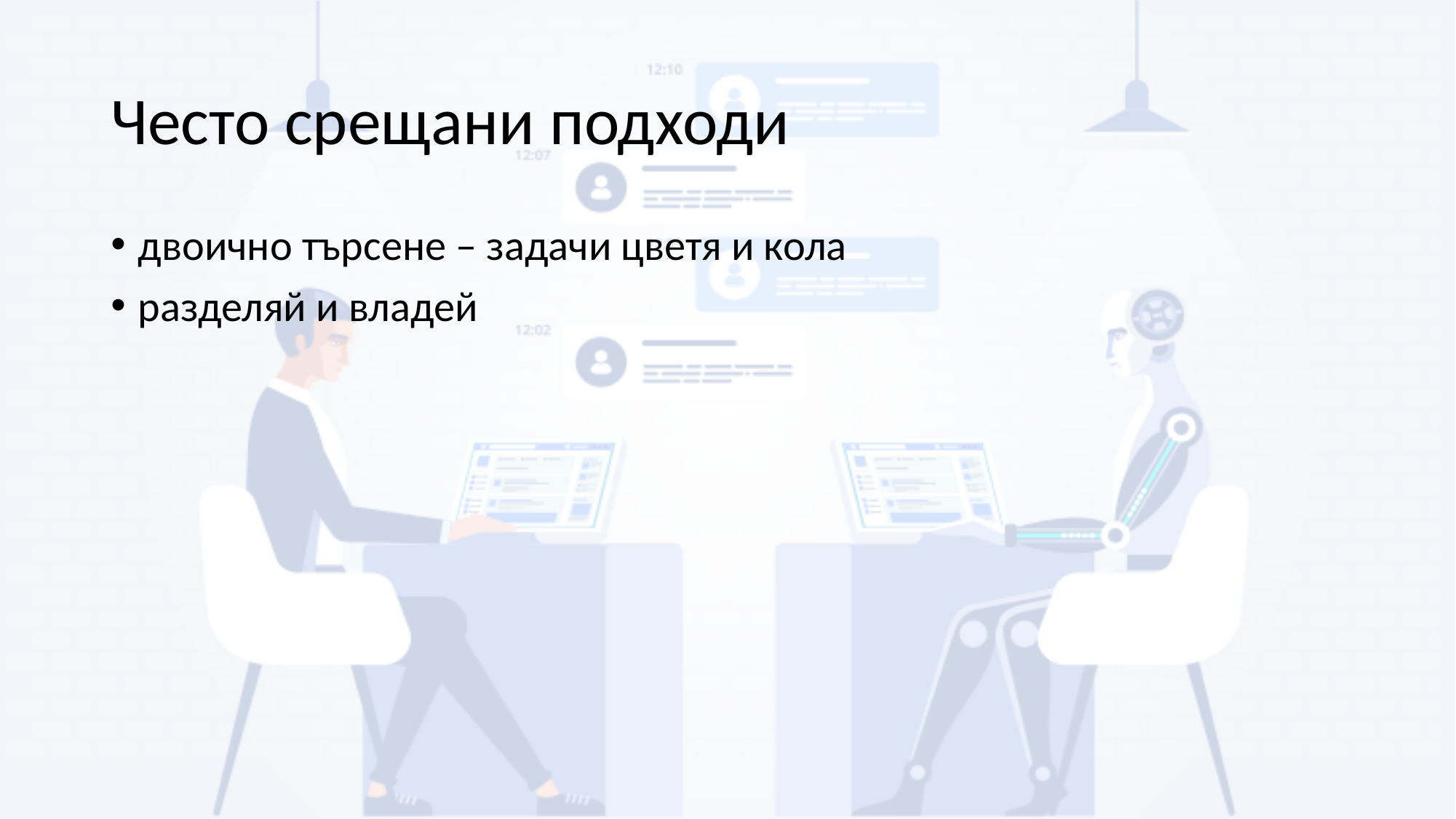

# Често срещани подходи
двоично търсене – задачи цветя и кола
разделяй и владей